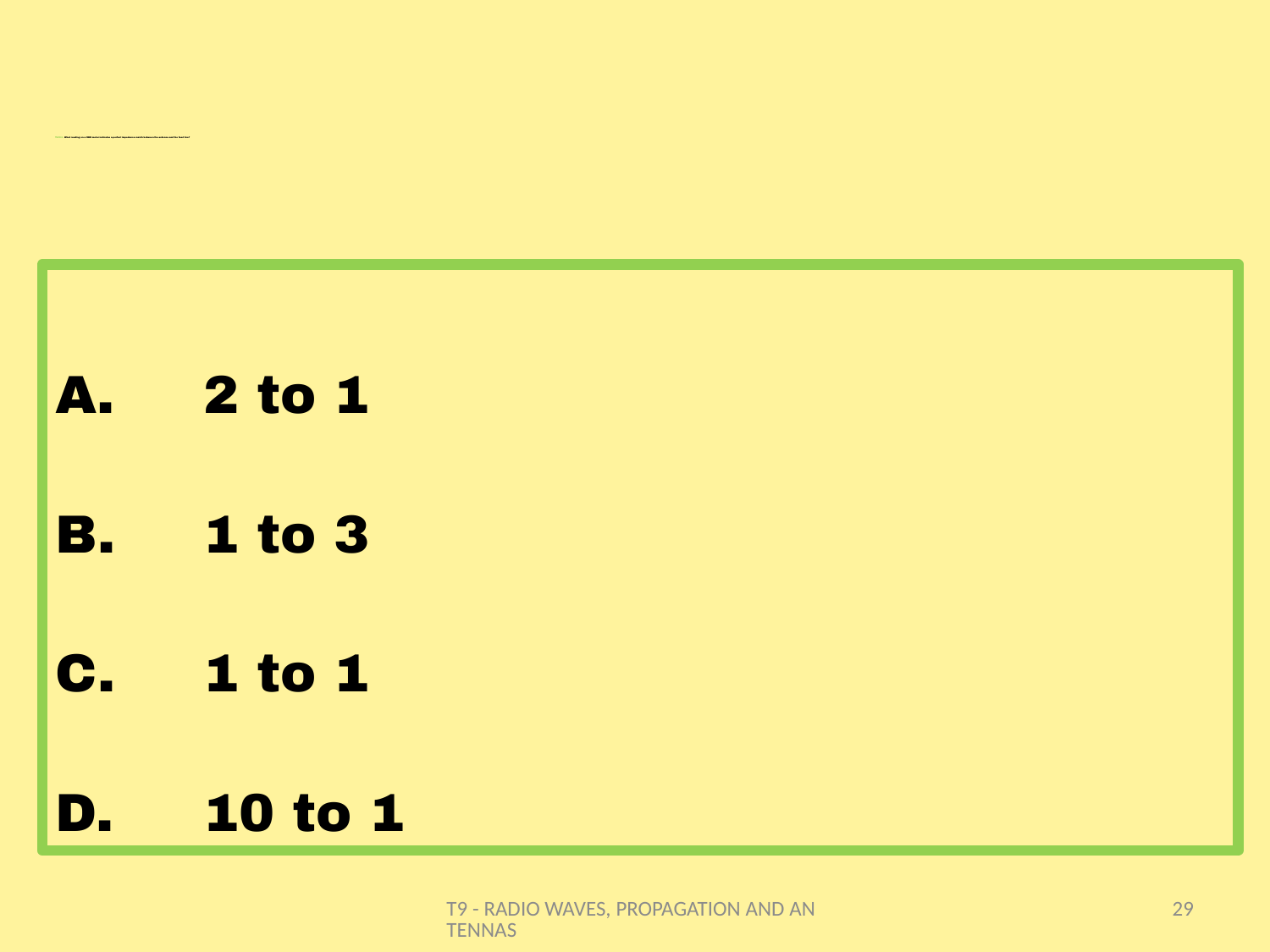

# T9C02 - What reading on a SWR meter indicates a perfect impedance match between the antenna and the feed line?

 2 to 1
 1 to 3
 1 to 1
 10 to 1
T9 - RADIO WAVES, PROPAGATION AND ANTENNAS
29